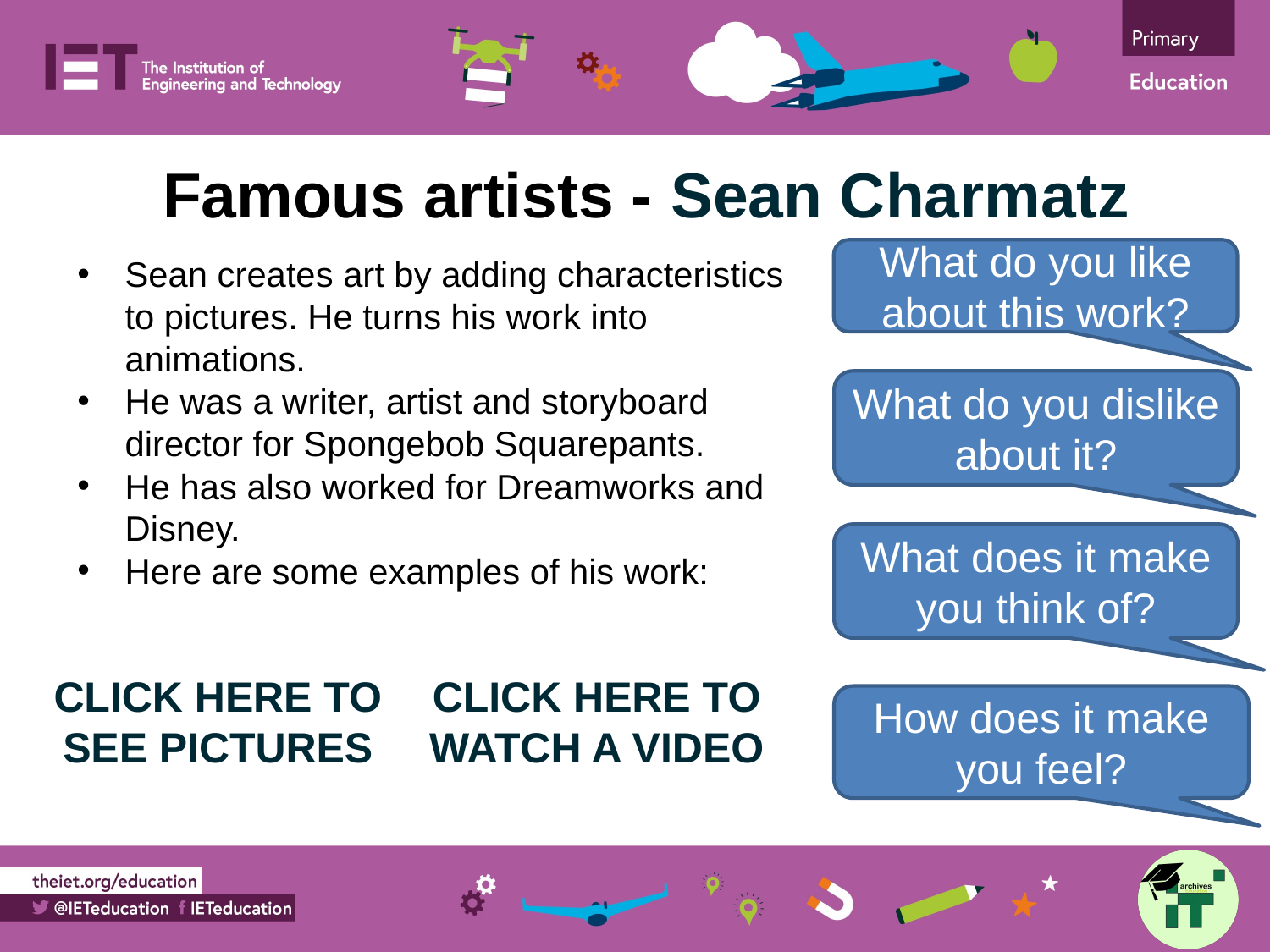

Famous artists - Sean Charmatz
What do you like about this work?
Sean creates art by adding characteristics to pictures. He turns his work into animations.
He was a writer, artist and storyboard director for Spongebob Squarepants.
He has also worked for Dreamworks and Disney.
Here are some examples of his work:
What do you dislike about it?
What does it make you think of?
CLICK HERE TO WATCH A VIDEO
CLICK HERE TO SEE PICTURES
How does it make you feel?